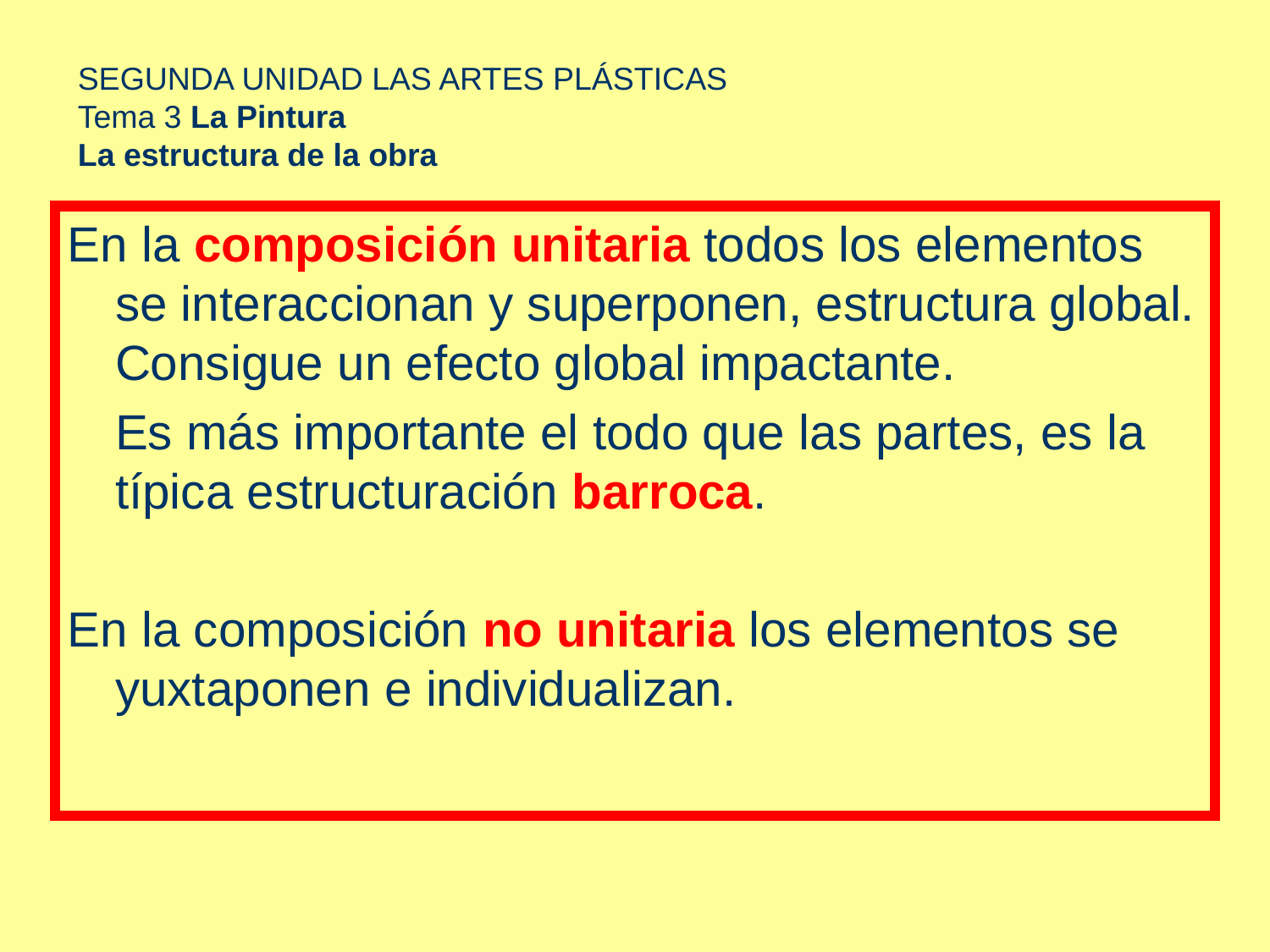

# SEGUNDA UNIDAD LAS ARTES PLÁSTICAS Tema 3 La Pintura La estructura de la obra
En la composición unitaria todos los elementos se interaccionan y superponen, estructura global. Consigue un efecto global impactante.
	Es más importante el todo que las partes, es la típica estructuración barroca.

En la composición no unitaria los elementos se yuxtaponen e individualizan.